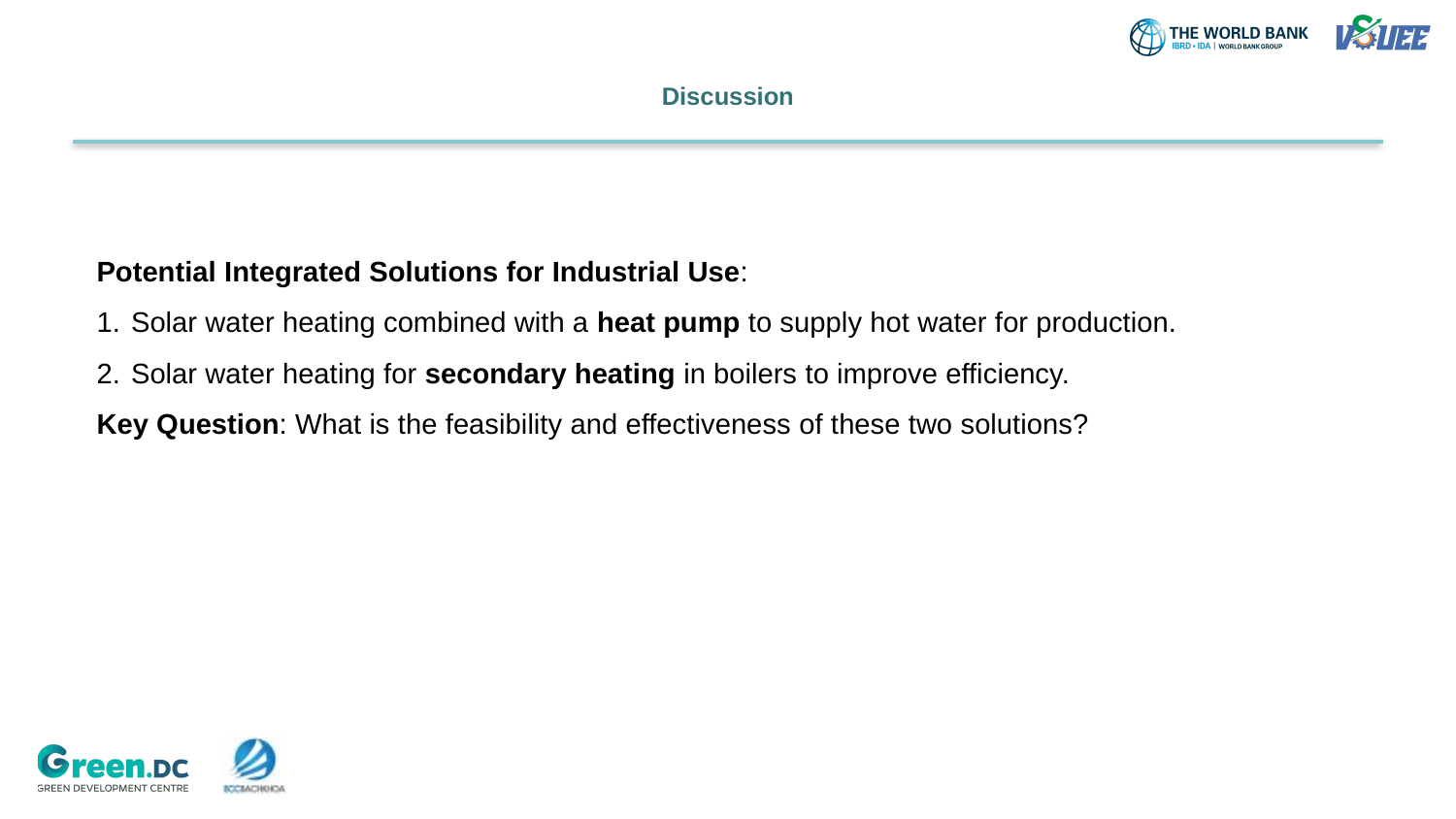

# Discussion
Potential Integrated Solutions for Industrial Use:
Solar water heating combined with a heat pump to supply hot water for production.
Solar water heating for secondary heating in boilers to improve efficiency.
Key Question: What is the feasibility and effectiveness of these two solutions?